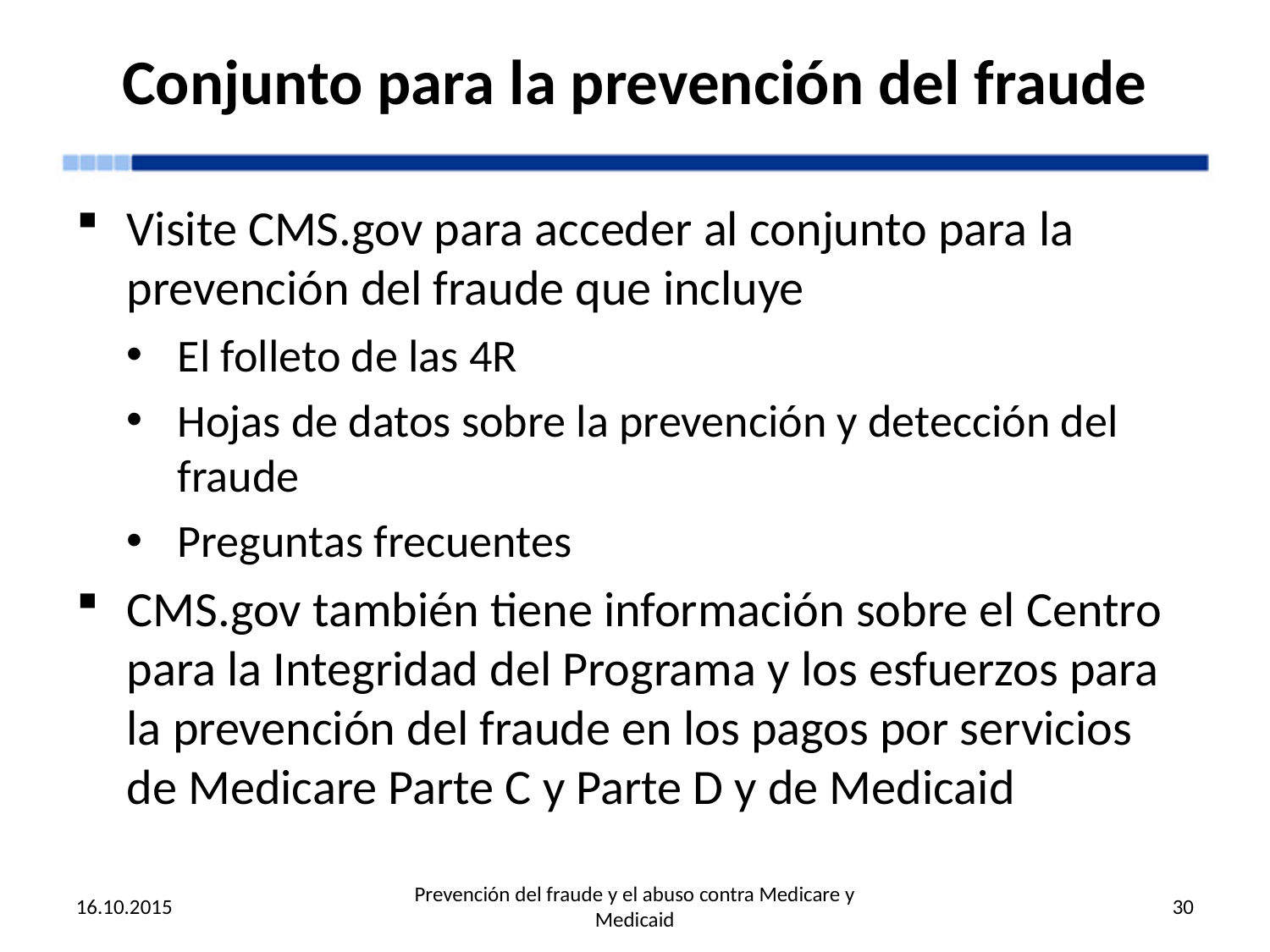

# Conjunto para la prevención del fraude
Visite CMS.gov para acceder al conjunto para la prevención del fraude que incluye
El folleto de las 4R
Hojas de datos sobre la prevención y detección del fraude
Preguntas frecuentes
CMS.gov también tiene información sobre el Centro para la Integridad del Programa y los esfuerzos para la prevención del fraude en los pagos por servicios de Medicare Parte C y Parte D y de Medicaid
16.10.2015
Prevención del fraude y el abuso contra Medicare y Medicaid
30